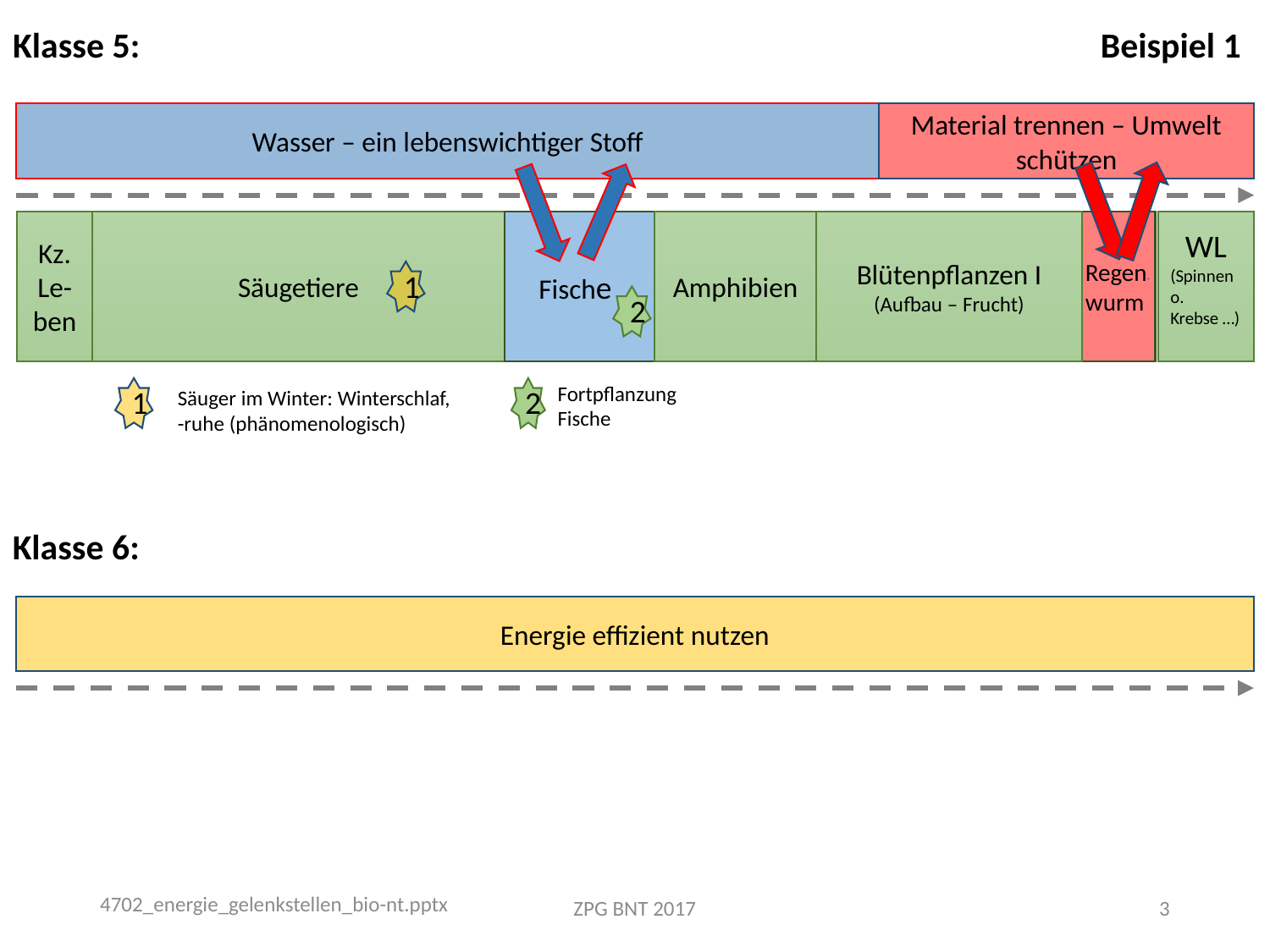

Klasse 5:
Beispiel 1
Wasser – ein lebenswichtiger Stoff
Material trennen – Umwelt schützen

Kz. Le-ben
Säugetiere
   Fische
Amphibien
Blütenpflanzen I
(Aufbau – Frucht)
Regen-
wurm

WL
(Spinnen o.
Krebse …)
1
2
Fortpflanzung
Fische
2
1
Säuger im Winter: Winterschlaf, -ruhe (phänomenologisch)
Klasse 6:
Energie effizient nutzen
4702_energie_gelenkstellen_bio-nt.pptx
ZPG BNT 2017
3